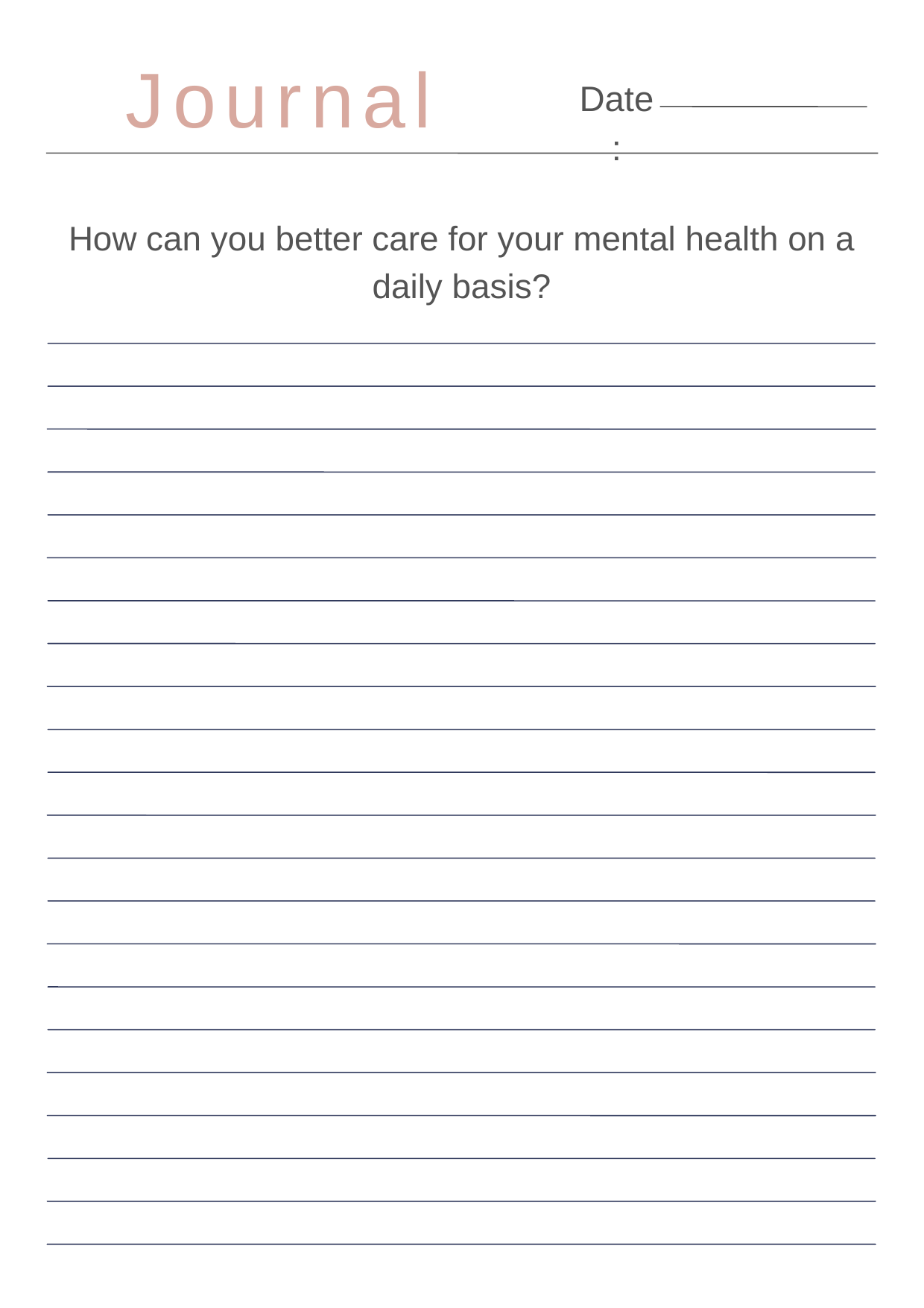

Journal
Date:

How can you better care for your mental health on a daily basis?